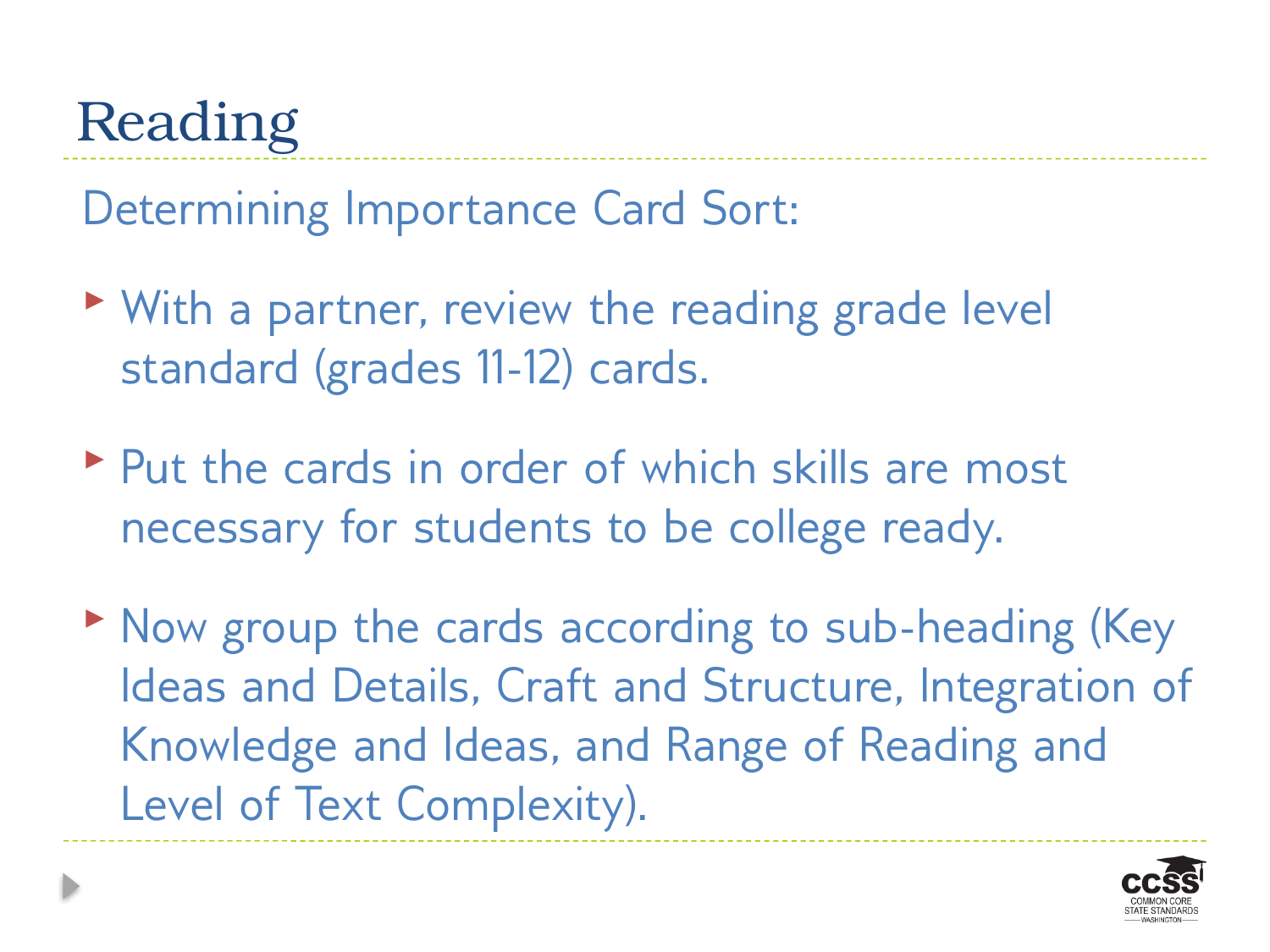

# Reading
Determining Importance Card Sort:
With a partner, review the reading grade level standard (grades 11-12) cards.
Put the cards in order of which skills are most necessary for students to be college ready.
Now group the cards according to sub-heading (Key Ideas and Details, Craft and Structure, Integration of Knowledge and Ideas, and Range of Reading and Level of Text Complexity).